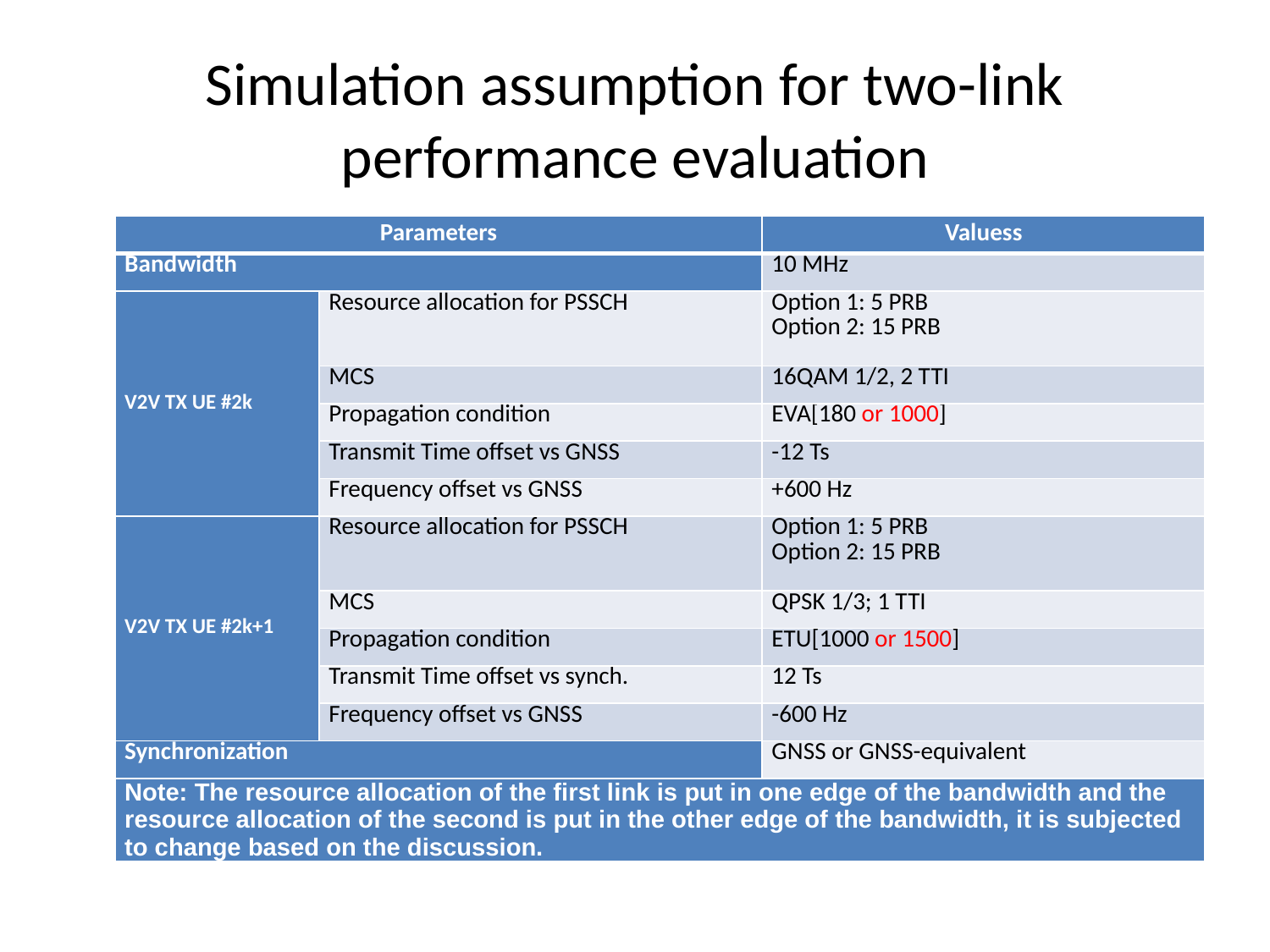

# Simulation assumption for two-link performance evaluation
| Parameters |  | Valuess |
| --- | --- | --- |
| Bandwidth |  | 10 MHz |
| V2V TX UE #2k | Resource allocation for PSSCH | Option 1: 5 PRB Option 2: 15 PRB |
|  | MCS | 16QAM 1/2, 2 TTI |
|  | Propagation condition | EVA[180 or 1000] |
|  | Transmit Time offset vs GNSS | -12 Ts |
|  | Frequency offset vs GNSS | +600 Hz |
| V2V TX UE #2k+1 | Resource allocation for PSSCH | Option 1: 5 PRB Option 2: 15 PRB |
|  | MCS | QPSK 1/3; 1 TTI |
|  | Propagation condition | ETU[1000 or 1500] |
|  | Transmit Time offset vs synch. | 12 Ts |
|  | Frequency offset vs GNSS | -600 Hz |
| Synchronization |  | GNSS or GNSS-equivalent |
| Note: The resource allocation of the first link is put in one edge of the bandwidth and the resource allocation of the second is put in the other edge of the bandwidth, it is subjected to change based on the discussion. |  |  |